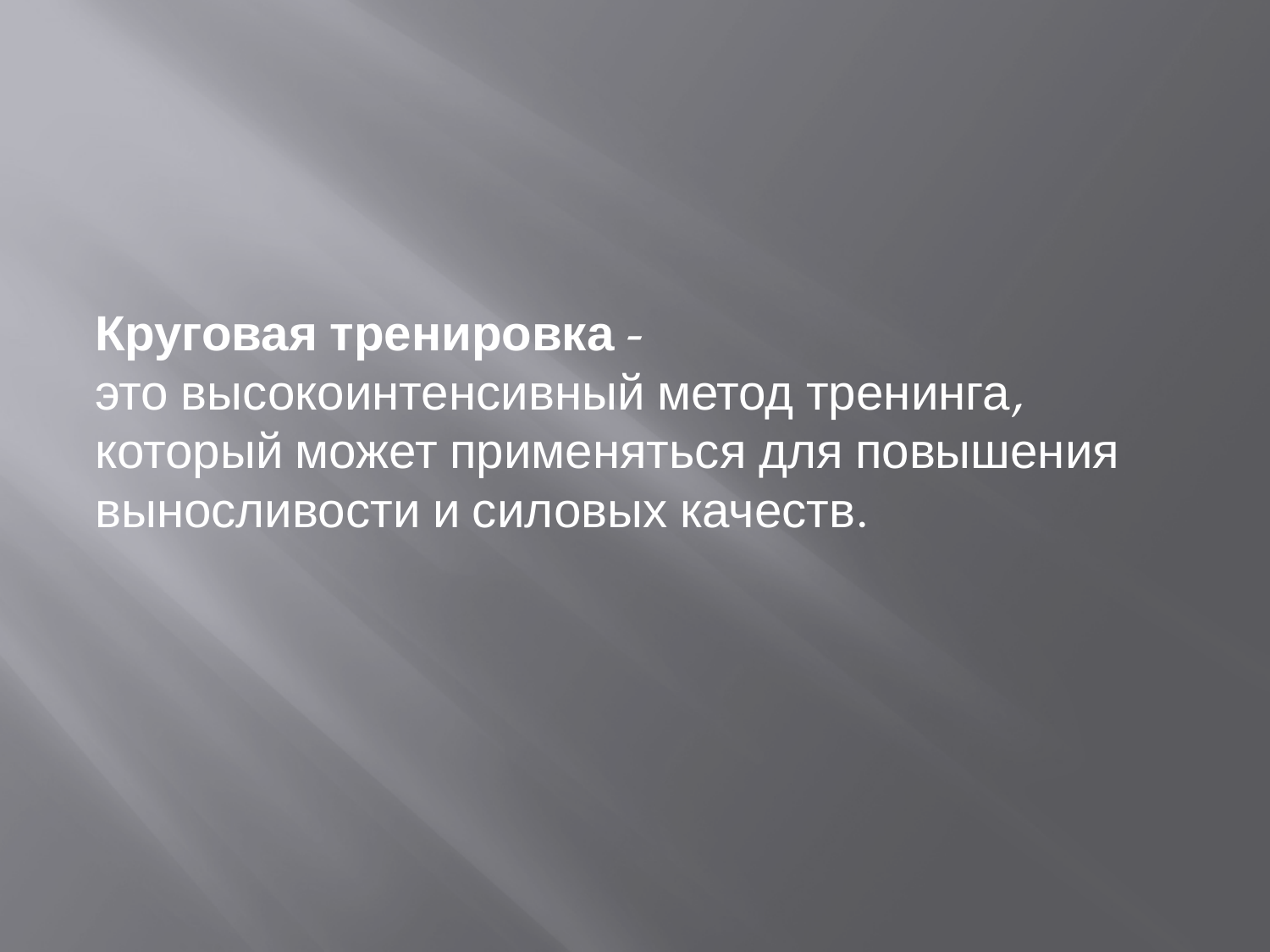

#

Круговая тренировка - это высокоинтенсивный метод тренинга, который может применяться для повышения выносливости и силовых качеств.